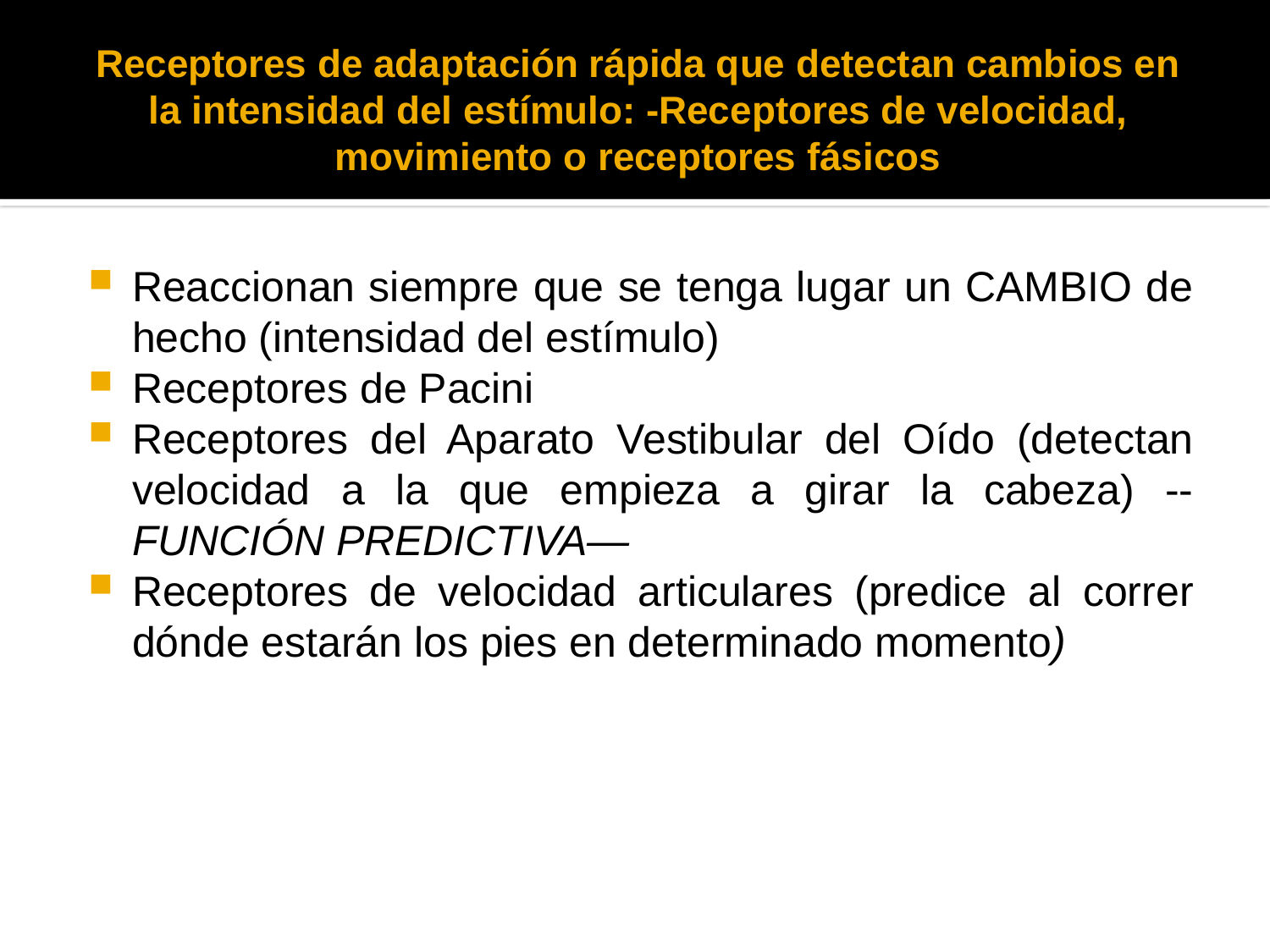

# Receptores de adaptación rápida que detectan cambios en la intensidad del estímulo: -Receptores de velocidad, movimiento o receptores fásicos
Reaccionan siempre que se tenga lugar un CAMBIO de hecho (intensidad del estímulo)
Receptores de Pacini
Receptores del Aparato Vestibular del Oído (detectan velocidad a la que empieza a girar la cabeza) --FUNCIÓN PREDICTIVA—
Receptores de velocidad articulares (predice al correr dónde estarán los pies en determinado momento)